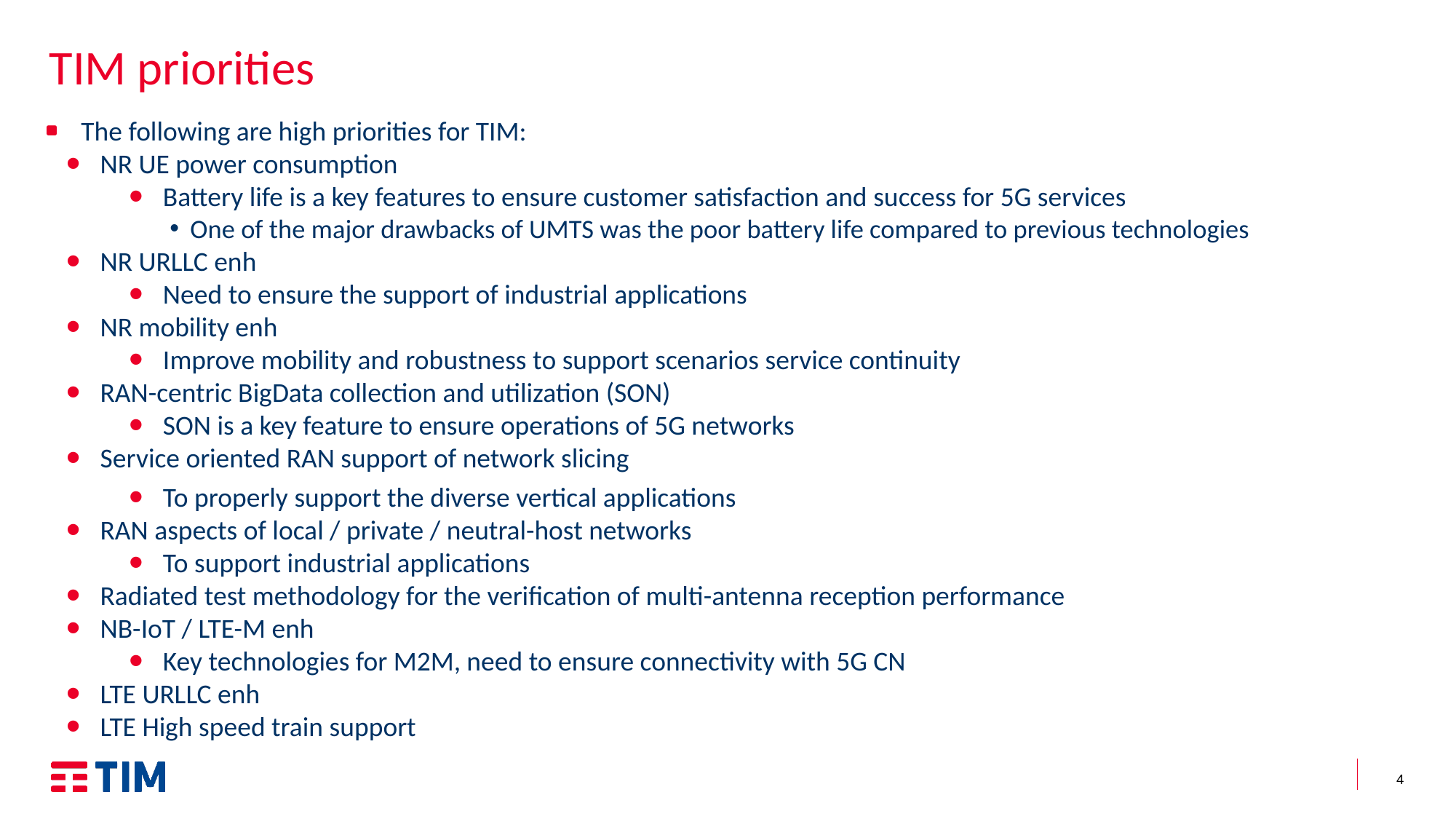

# TIM priorities
The following are high priorities for TIM:
NR UE power consumption
Battery life is a key features to ensure customer satisfaction and success for 5G services
One of the major drawbacks of UMTS was the poor battery life compared to previous technologies
NR URLLC enh
Need to ensure the support of industrial applications
NR mobility enh
Improve mobility and robustness to support scenarios service continuity
RAN-centric BigData collection and utilization (SON)
SON is a key feature to ensure operations of 5G networks
Service oriented RAN support of network slicing
To properly support the diverse vertical applications
RAN aspects of local / private / neutral-host networks
To support industrial applications
Radiated test methodology for the verification of multi-antenna reception performance
NB-IoT / LTE-M enh
Key technologies for M2M, need to ensure connectivity with 5G CN
LTE URLLC enh
LTE High speed train support